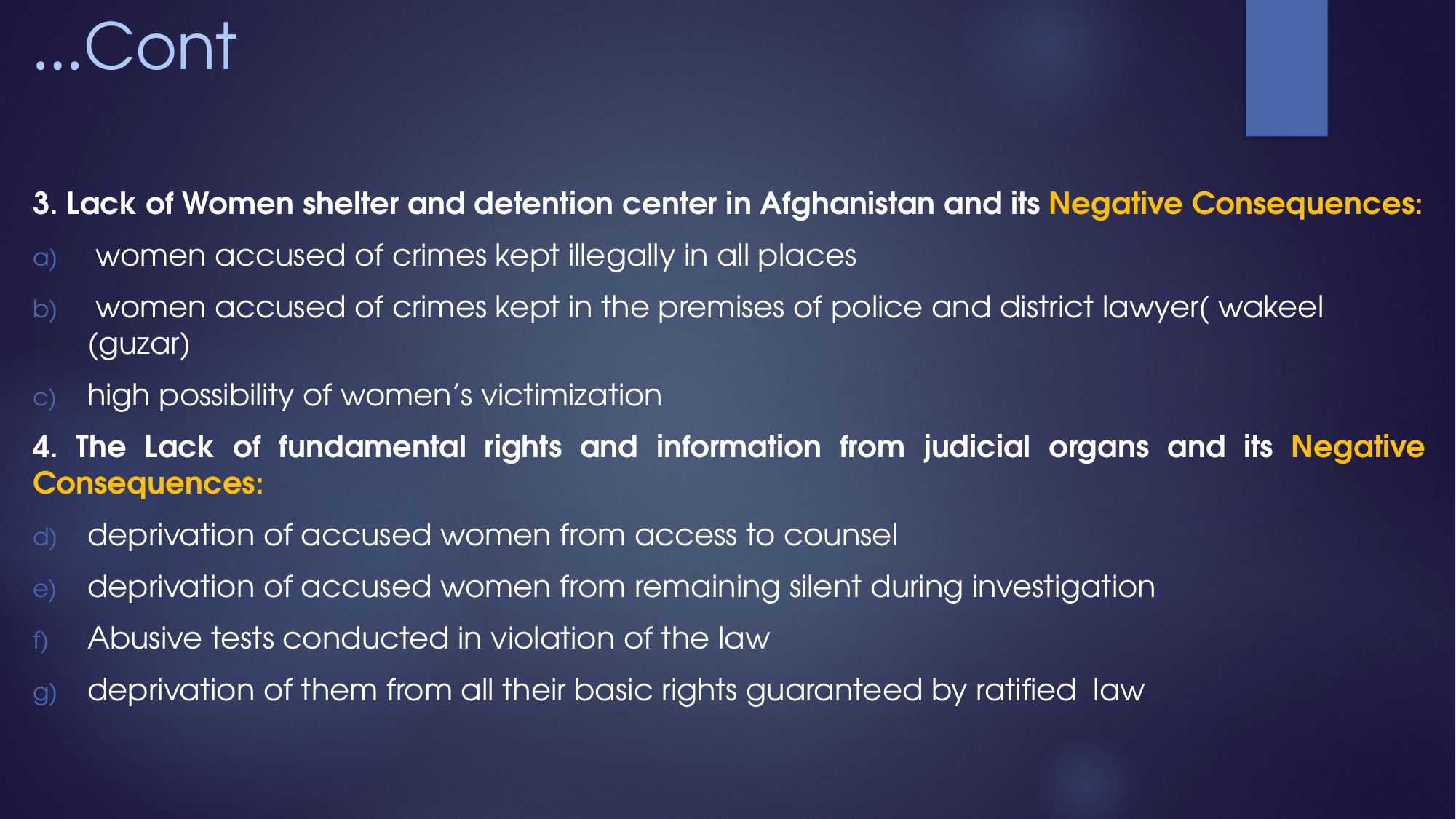

# Cont…
3. Lack of Women shelter and detention center in Afghanistan and its Negative Consequences:
 women accused of crimes kept illegally in all places
 women accused of crimes kept in the premises of police and district lawyer( wakeel (guzar)
high possibility of women’s victimization
4. The Lack of fundamental rights and information from judicial organs and its Negative Consequences:
deprivation of accused women from access to counsel
deprivation of accused women from remaining silent during investigation
Abusive tests conducted in violation of the law
deprivation of them from all their basic rights guaranteed by ratified  law